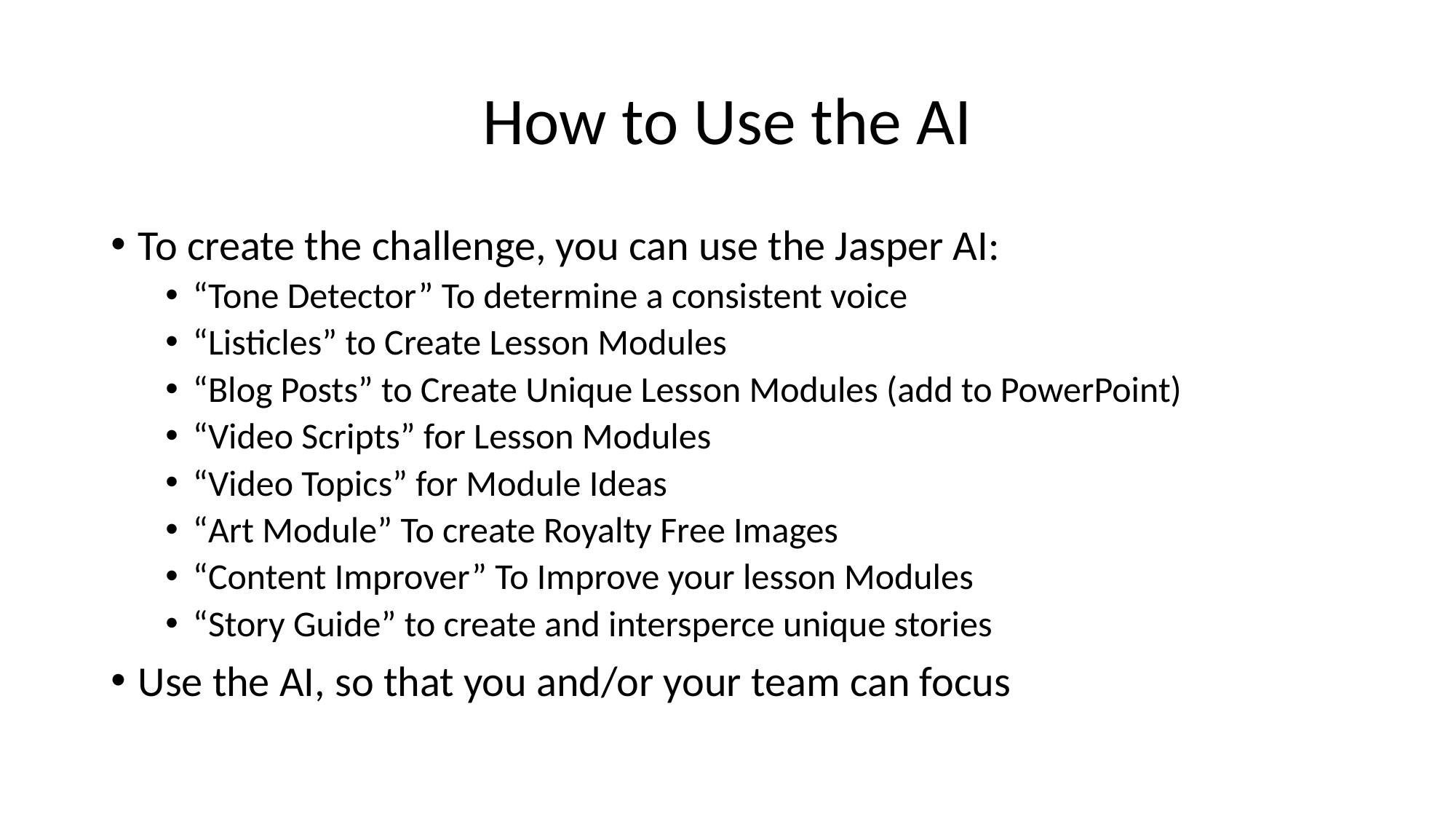

# How to Use the AI
To create the challenge, you can use the Jasper AI:
“Tone Detector” To determine a consistent voice
“Listicles” to Create Lesson Modules
“Blog Posts” to Create Unique Lesson Modules (add to PowerPoint)
“Video Scripts” for Lesson Modules
“Video Topics” for Module Ideas
“Art Module” To create Royalty Free Images
“Content Improver” To Improve your lesson Modules
“Story Guide” to create and intersperce unique stories
Use the AI, so that you and/or your team can focus